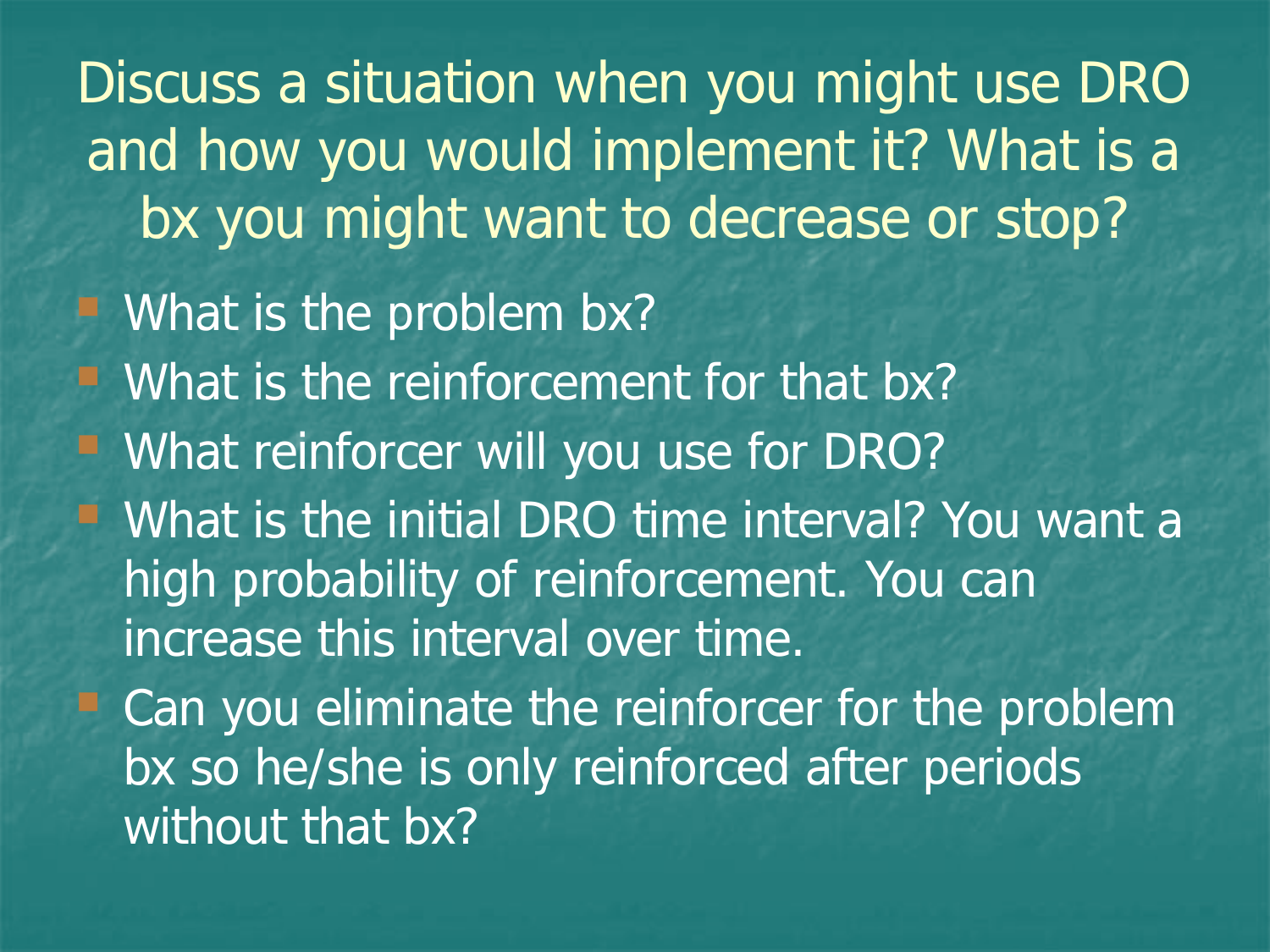

# Discuss a situation when you might use DRO and how you would implement it? What is a bx you might want to decrease or stop?
What is the problem bx?
What is the reinforcement for that bx?
What reinforcer will you use for DRO?
What is the initial DRO time interval? You want a high probability of reinforcement. You can increase this interval over time.
Can you eliminate the reinforcer for the problem bx so he/she is only reinforced after periods without that bx?